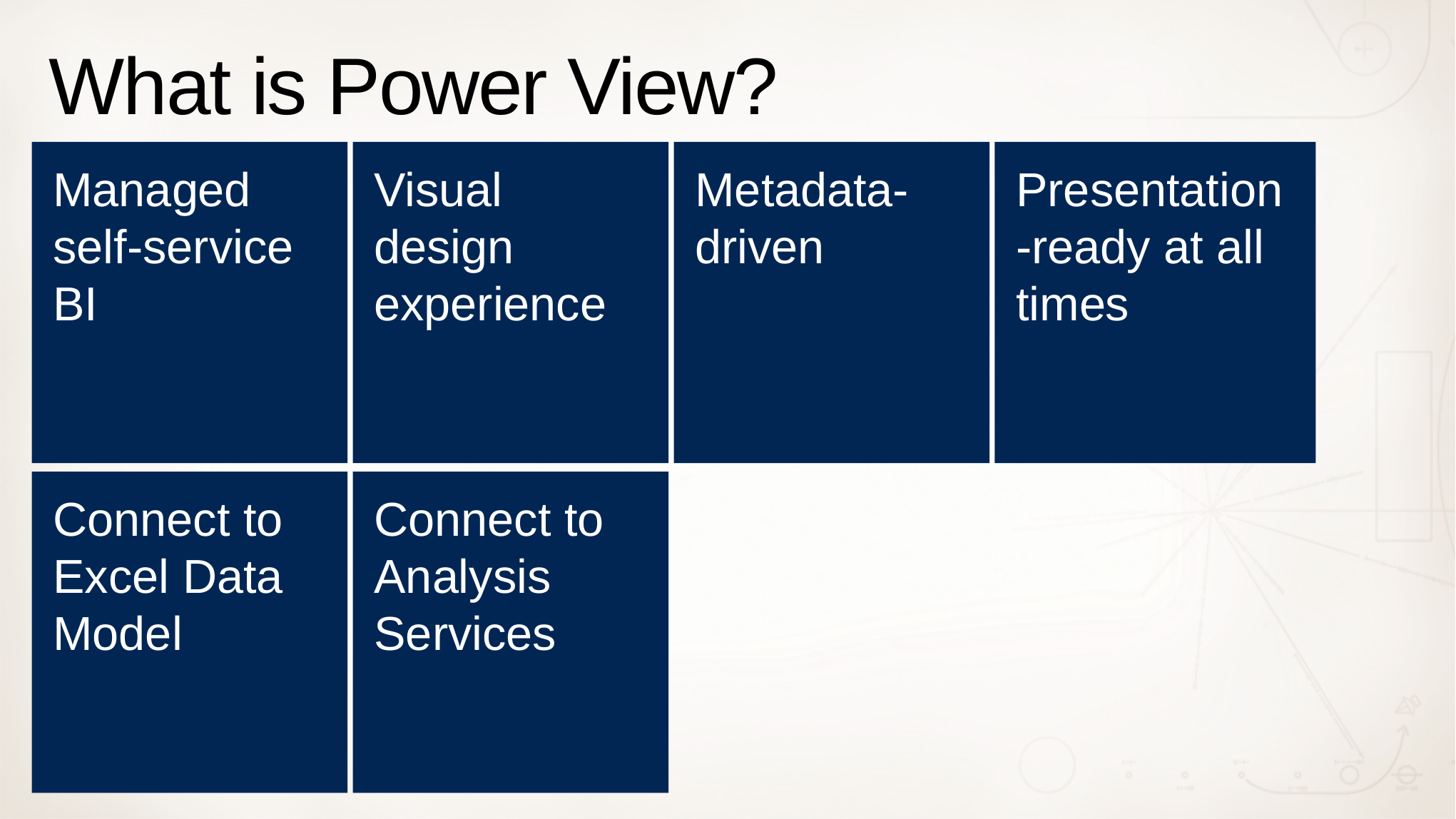

# What is Power View?
Managed self-service BI

Visual design experience

Metadata-driven
Presentation-ready at all times

Connect to Excel Data Model

Connect to Analysis Services